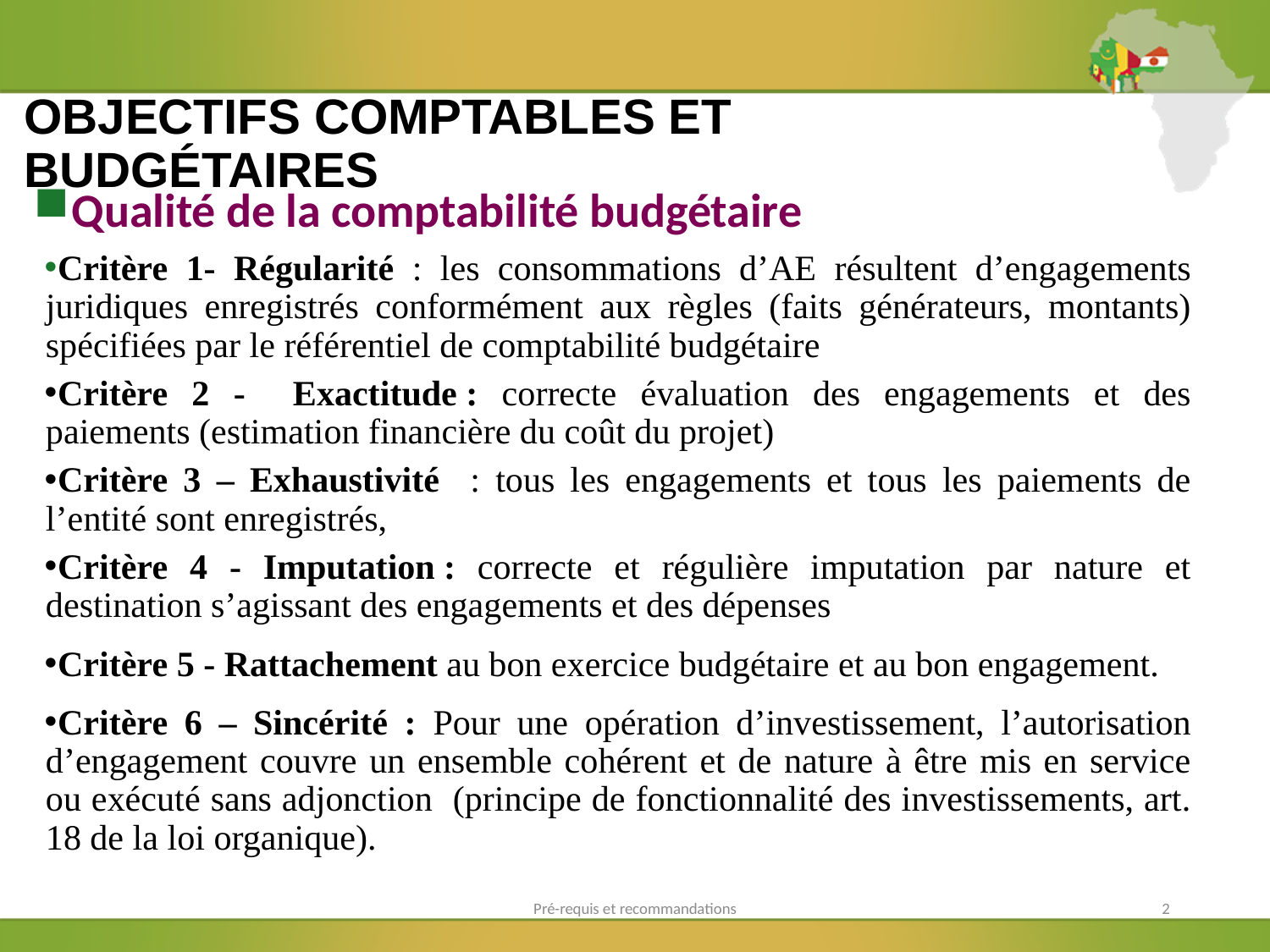

# Objectifs comptables et budgétaires
Qualité de la comptabilité budgétaire
Critère 1- Régularité : les consommations d’AE résultent d’engagements juridiques enregistrés conformément aux règles (faits générateurs, montants) spécifiées par le référentiel de comptabilité budgétaire
Critère 2 -  Exactitude : correcte évaluation des engagements et des paiements (estimation financière du coût du projet)
Critère 3 – Exhaustivité  : tous les engagements et tous les paiements de l’entité sont enregistrés,
Critère 4 - Imputation : correcte et régulière imputation par nature et destination s’agissant des engagements et des dépenses
Critère 5 - Rattachement au bon exercice budgétaire et au bon engagement.
Critère 6 – Sincérité : Pour une opération d’investissement, l’autorisation d’engagement couvre un ensemble cohérent et de nature à être mis en service ou exécuté sans adjonction  (principe de fonctionnalité des investissements, art. 18 de la loi organique).

Pré-requis et recommandations
2